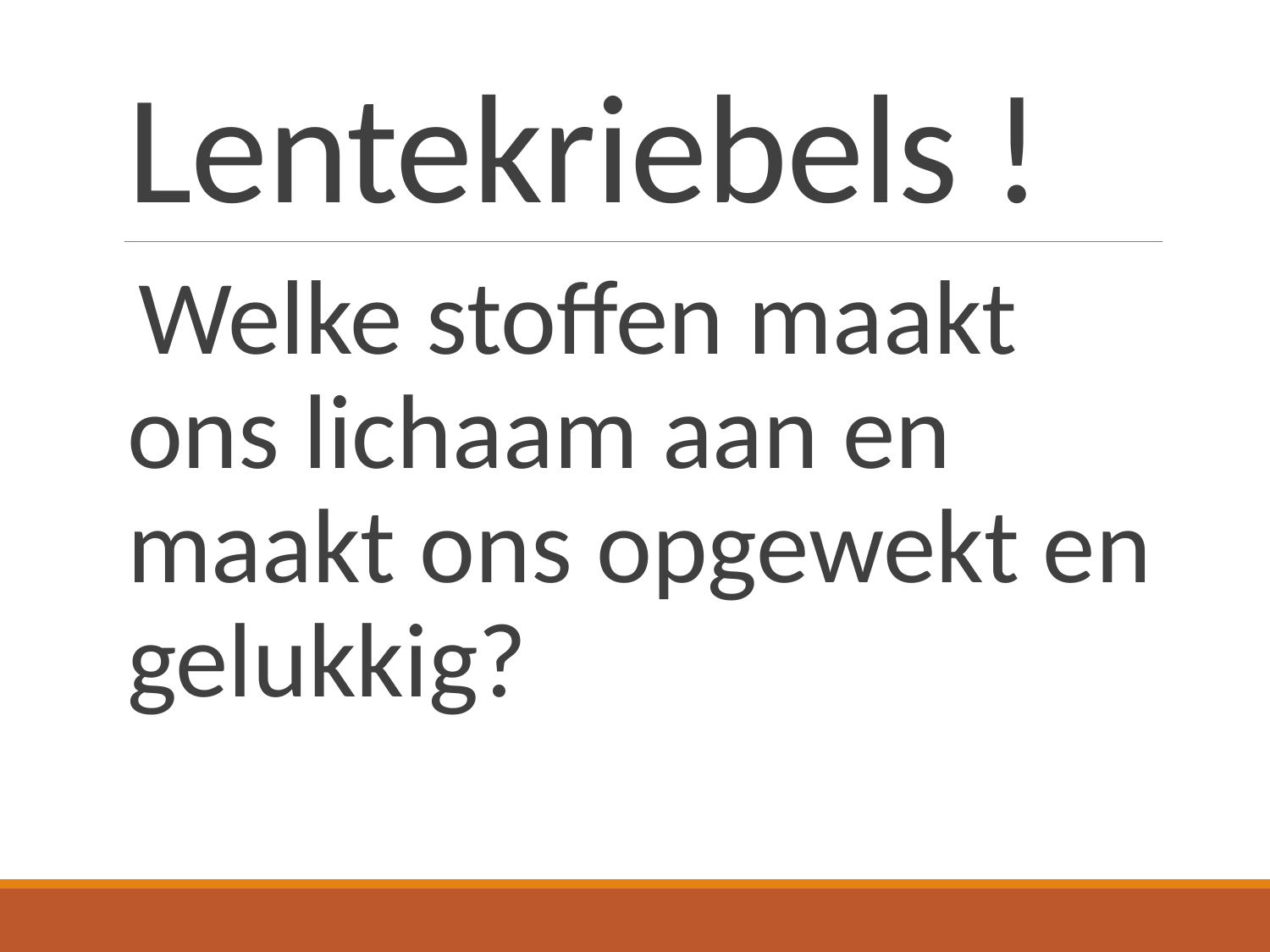

# Lentekriebels !
Welke stoffen maakt ons lichaam aan en maakt ons opgewekt en gelukkig?